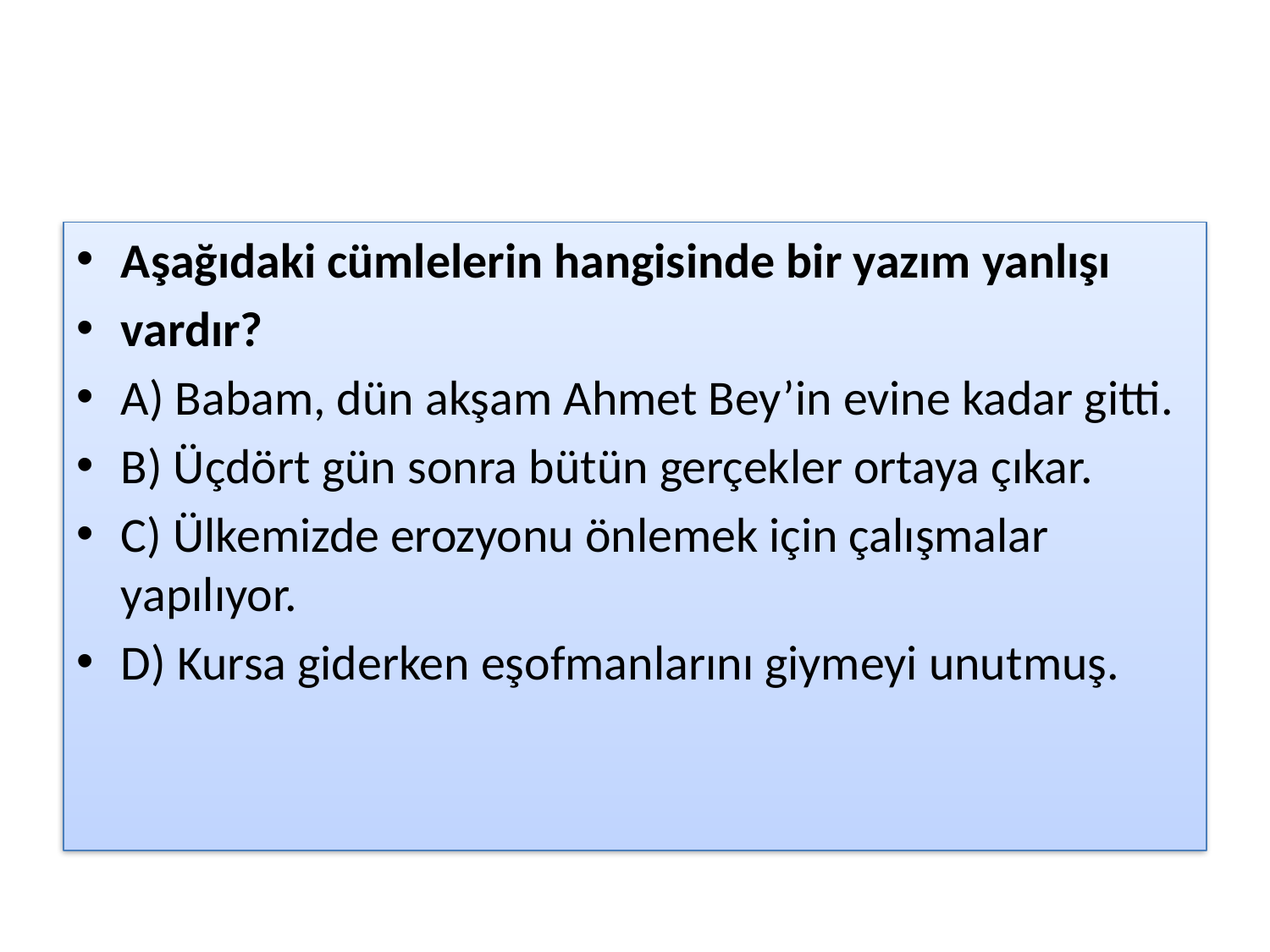

#
Aşağıdaki cümlelerin hangisinde bir yazım yanlışı
vardır?
A) Babam, dün akşam Ahmet Bey’in evine kadar gitti.
B) Üçdört gün sonra bütün gerçekler ortaya çıkar.
C) Ülkemizde erozyonu önlemek için çalışmalar yapılıyor.
D) Kursa giderken eşofmanlarını giymeyi unutmuş.